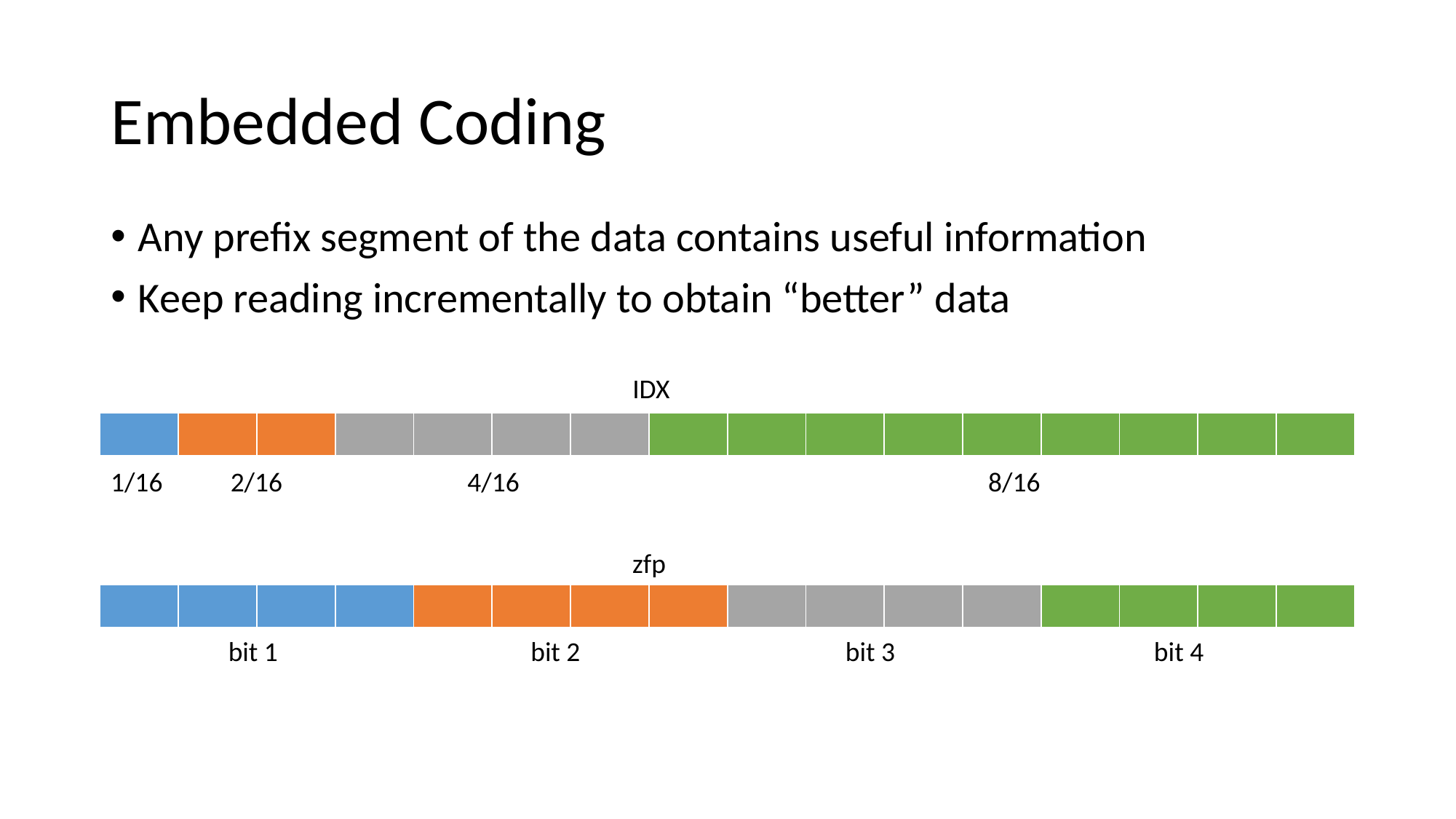

# Embedded Coding
Any prefix segment of the data contains useful information
Keep reading incrementally to obtain “better” data
IDX
|  |  |  |  |  |  |  |  |  |  |  |  |  |  |  |  |
| --- | --- | --- | --- | --- | --- | --- | --- | --- | --- | --- | --- | --- | --- | --- | --- |
1/16           2/16                              4/16                                                                            8/16
zfp
|  |  |  |  |  |  |  |  |  |  |  |  |  |  |  |  |
| --- | --- | --- | --- | --- | --- | --- | --- | --- | --- | --- | --- | --- | --- | --- | --- |
                   bit 1                                         bit 2                                           bit 3                                          bit 4